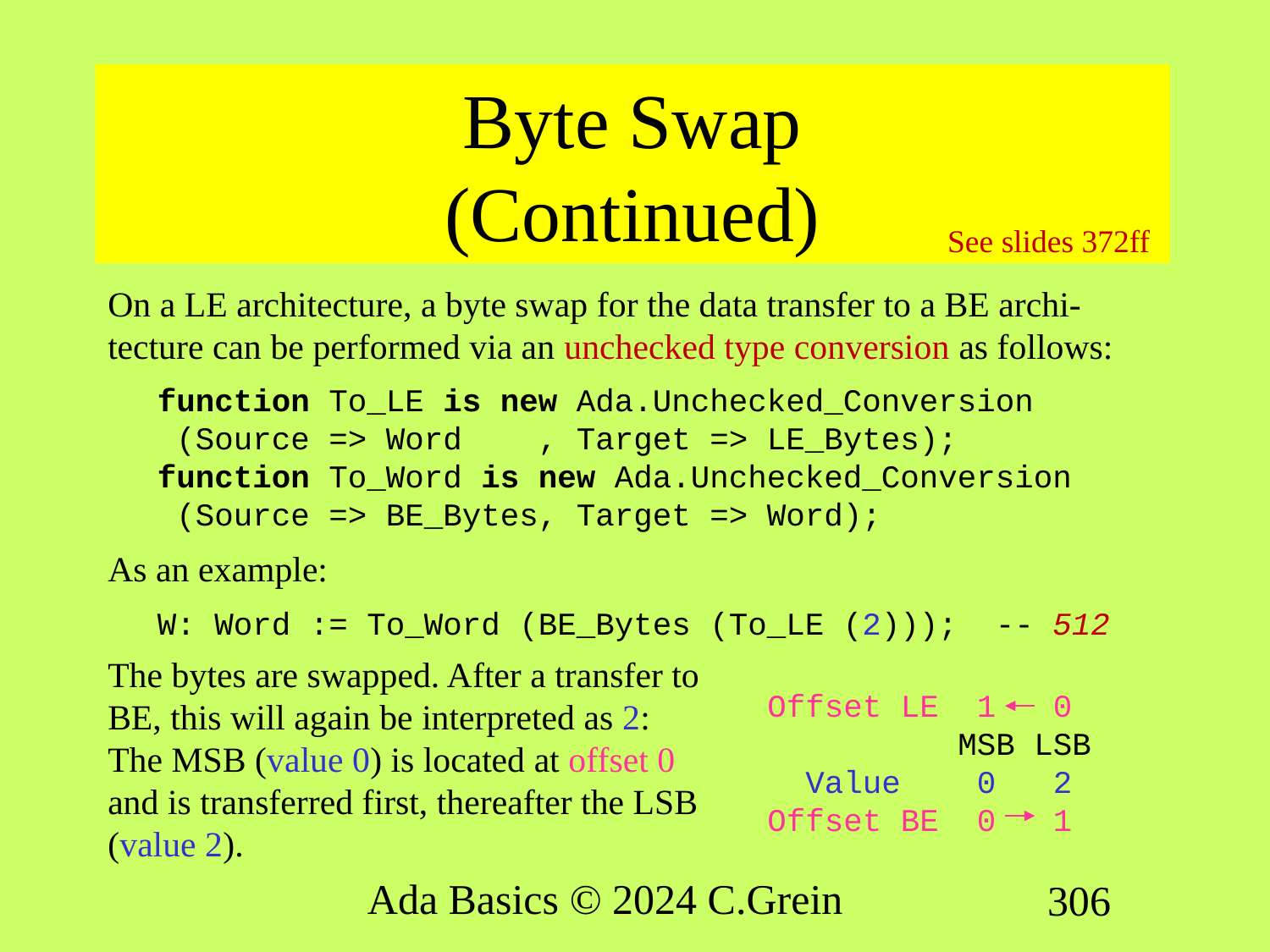

# Byte Swap (Continued)
See slides 372ff
On a LE architecture, a byte swap for the data transfer to a BE archi-tecture can be performed via an unchecked type conversion as follows:
function To_LE is new Ada.Unchecked_Conversion
 (Source => Word    , Target => LE_Bytes);
function To_Word is new Ada.Unchecked_Conversion
 (Source => BE_Bytes, Target => Word);
As an example:
W: Word := To_Word (BE_Bytes (To_LE (2)));  -- 512
The bytes are swapped. After a transfer to BE, this will again be interpreted as 2:
The MSB (value 0) is located at offset 0 and is transferred first, thereafter the LSB (value 2).
Offset LE  1   0
          MSB LSB
  Value    0   2
Offset BE  0   1
Ada Basics © 2024 C.Grein
306